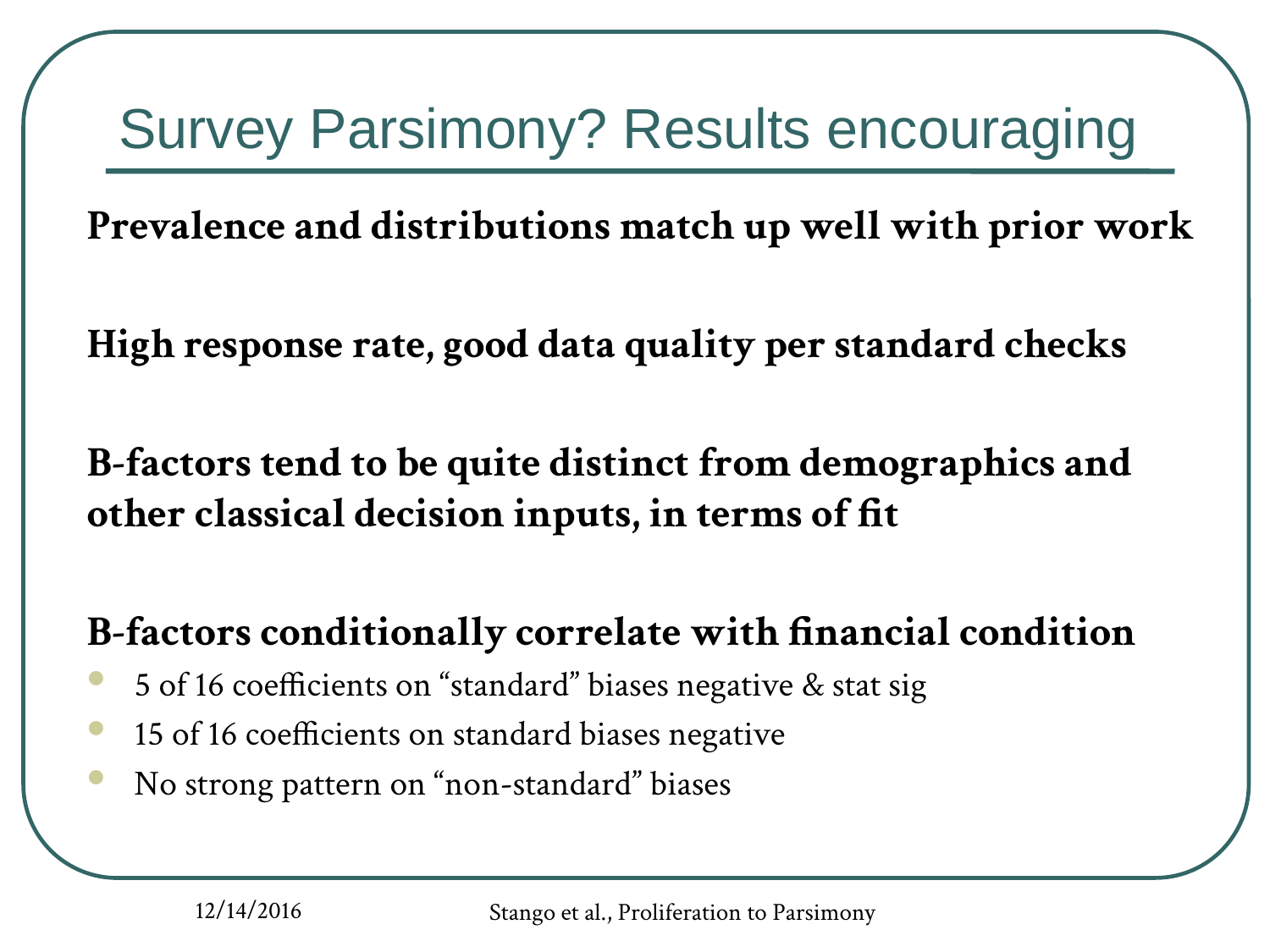

# Survey Parsimony? Results encouraging
Prevalence and distributions match up well with prior work

High response rate, good data quality per standard checks

B-factors tend to be quite distinct from demographics and other classical decision inputs, in terms of fit

B-factors conditionally correlate with financial condition
5 of 16 coefficients on “standard” biases negative & stat sig
15 of 16 coefficients on standard biases negative
No strong pattern on “non-standard” biases

12/14/2016
Stango et al., Proliferation to Parsimony